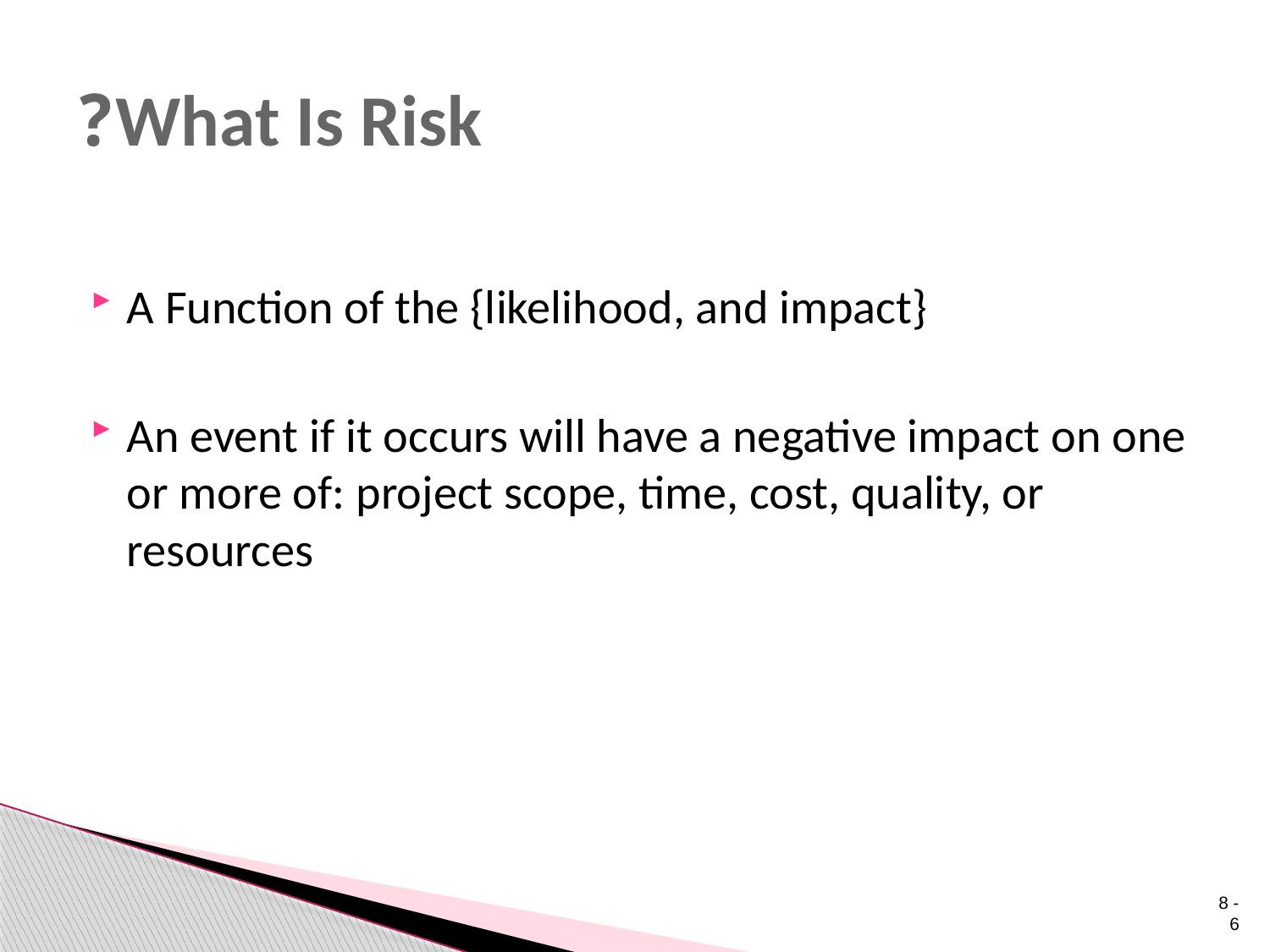

# What Is Risk?

A Function of the {likelihood, and impact}

An event if it occurs will have a negative impact on one or more of: project scope, time, cost, quality, or resources
 8 - 6